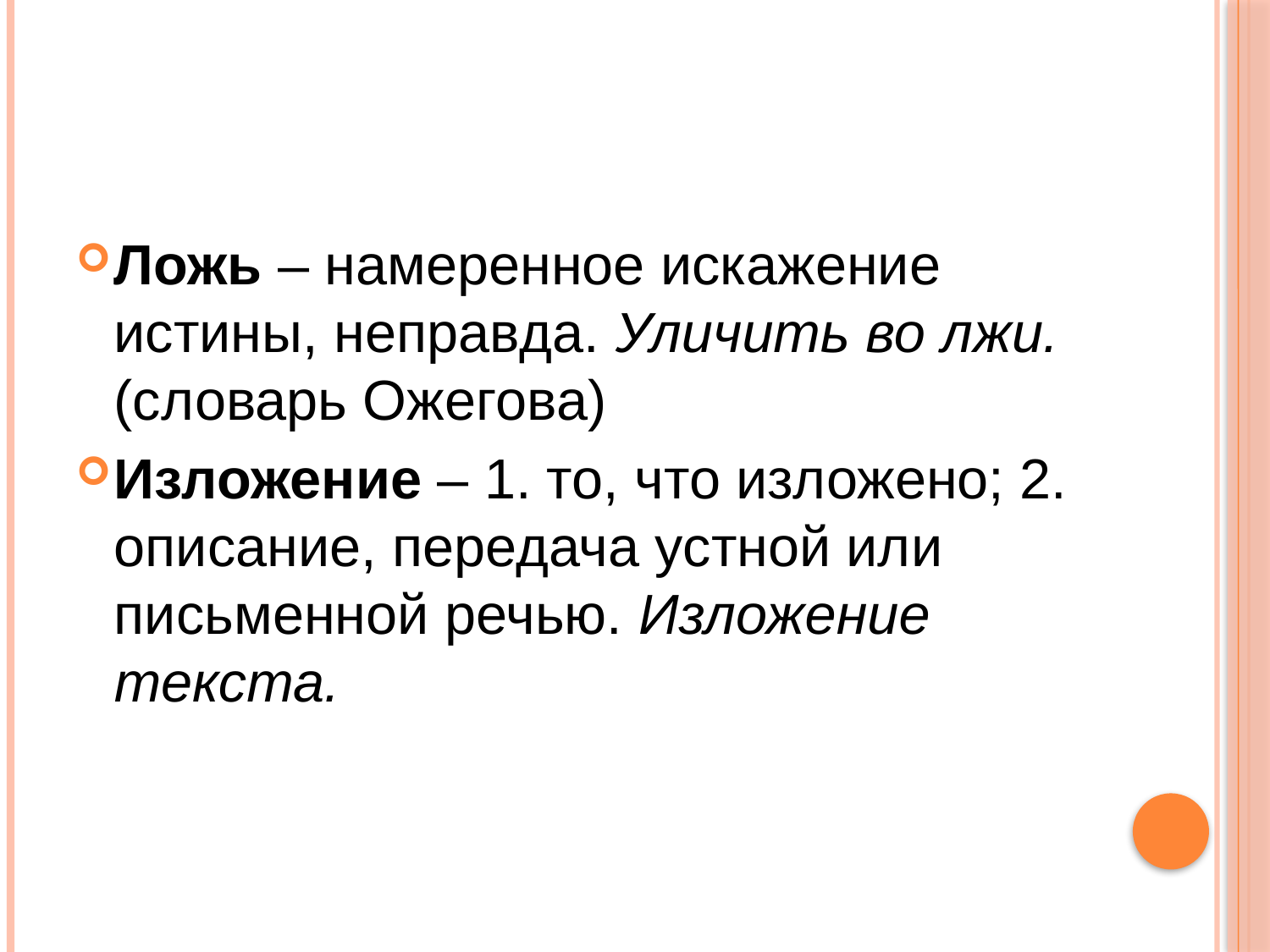

#
Ложь – намеренное искажение истины, неправда. Уличить во лжи. (словарь Ожегова)
Изложение – 1. то, что изложено; 2. описание, передача устной или письменной речью. Изложение текста.